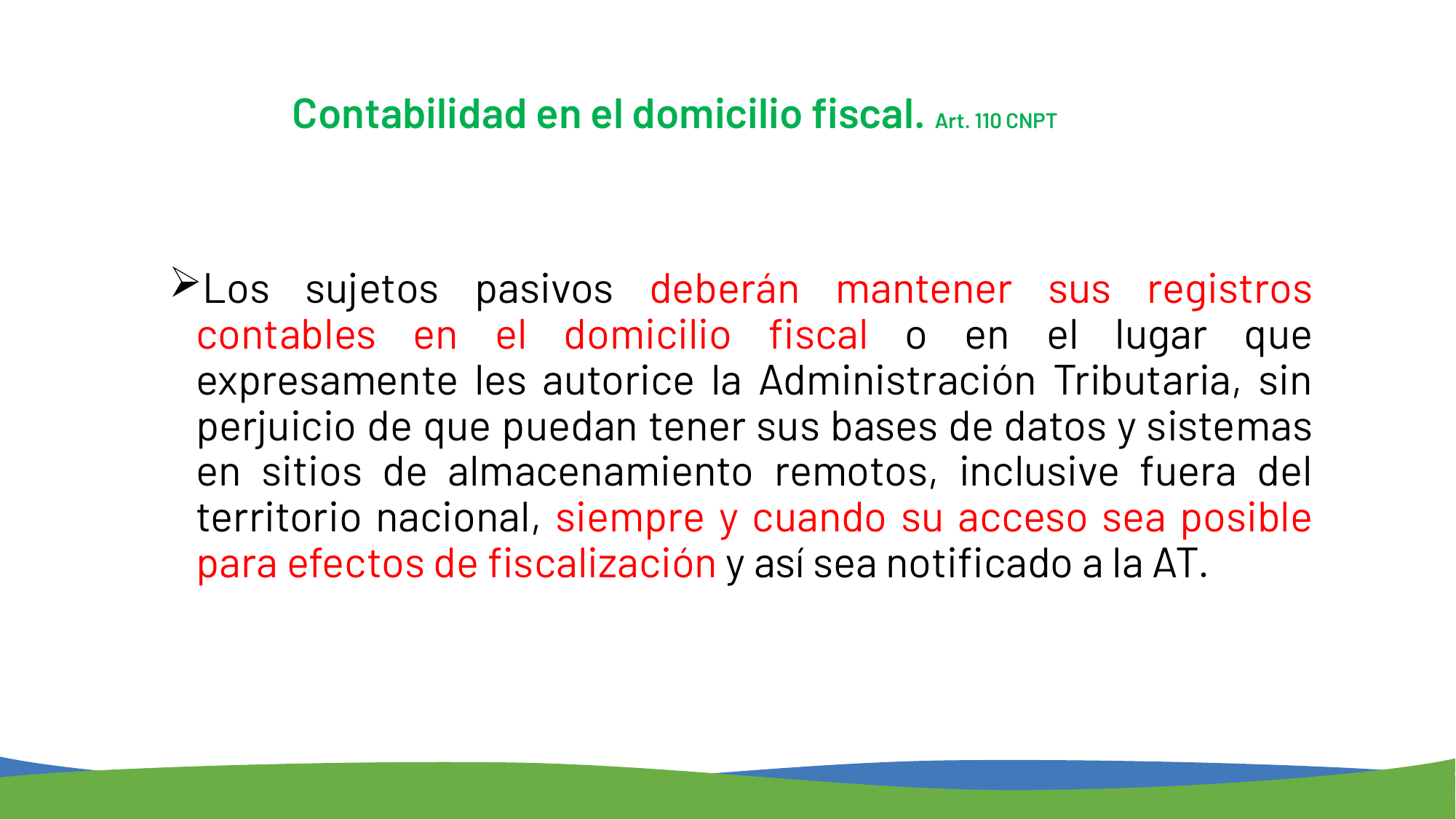

Contabilidad en el domicilio fiscal. Art. 110 CNPT

Los sujetos pasivos deberán mantener sus registros contables en el domicilio fiscal o en el lugar que expresamente les autorice la Administración Tributaria, sin perjuicio de que puedan tener sus bases de datos y sistemas en sitios de almacenamiento remotos, inclusive fuera del territorio nacional, siempre y cuando su acceso sea posible para efectos de fiscalización y así sea notificado a la AT.